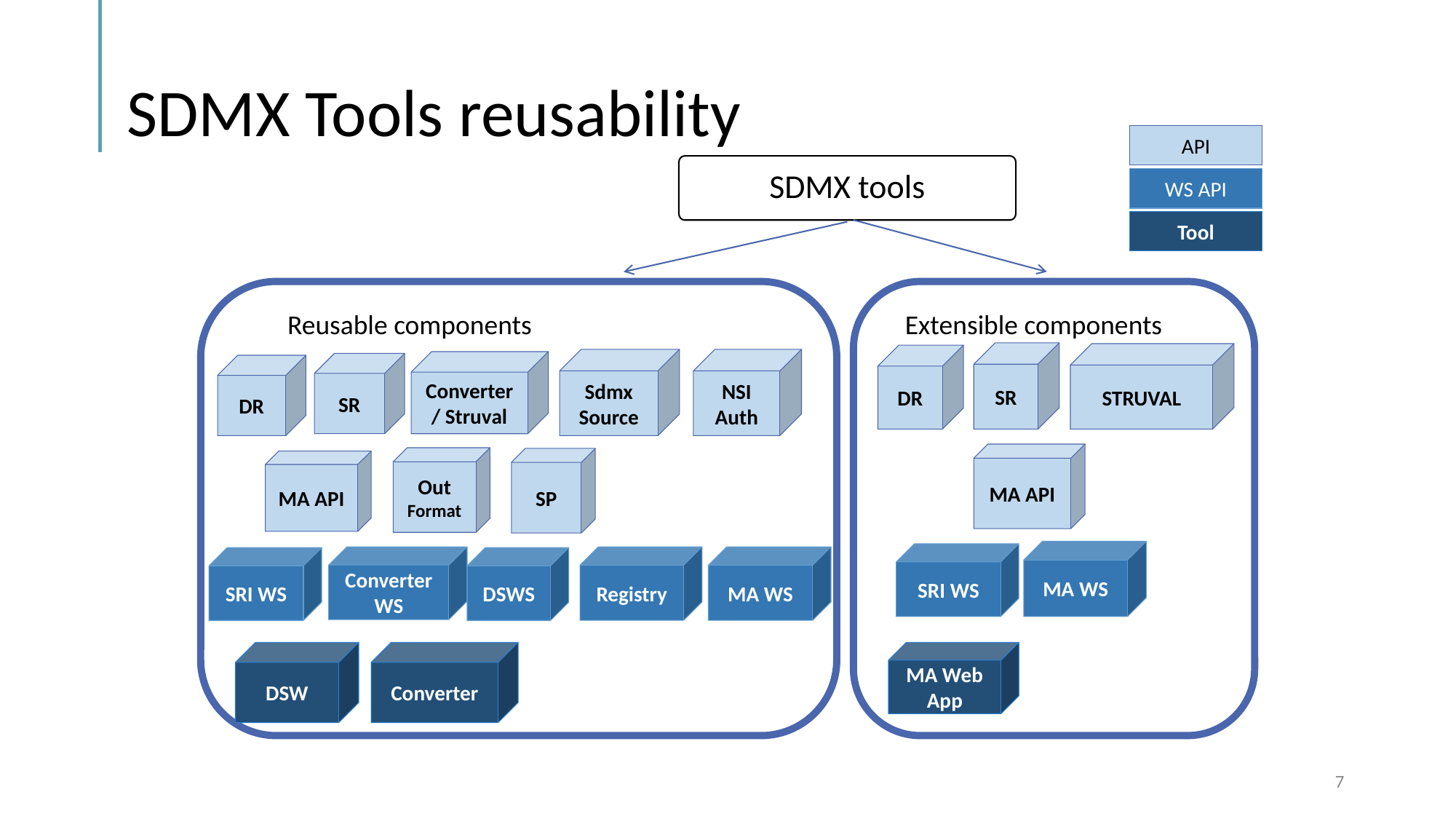

# SDMX Tools reusability
API
SDMX tools
WS API
Tool

Reusable components
Extensible components
SR
STRUVAL
DR
Sdmx Source
NSI Auth
Converter/ Struval
SR
DR
MA API
Out Format
SP
MA API
MA WS
SRI WS
Converter WS
Registry
MA WS
SRI WS
DSWS
MA Web App
DSW
Converter
7